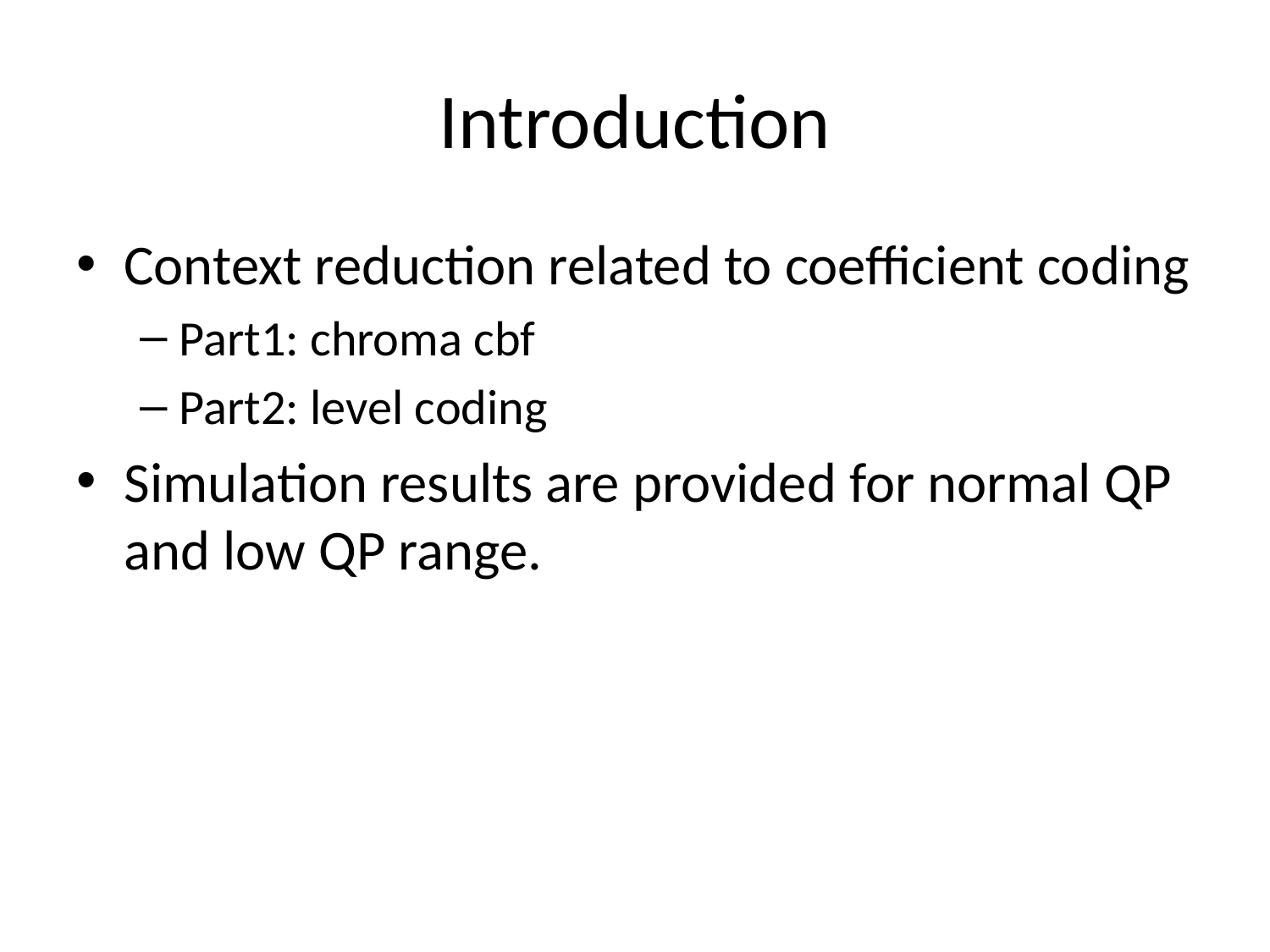

# Introduction
Context reduction related to coefficient coding
Part1: chroma cbf
Part2: level coding
Simulation results are provided for normal QP and low QP range.